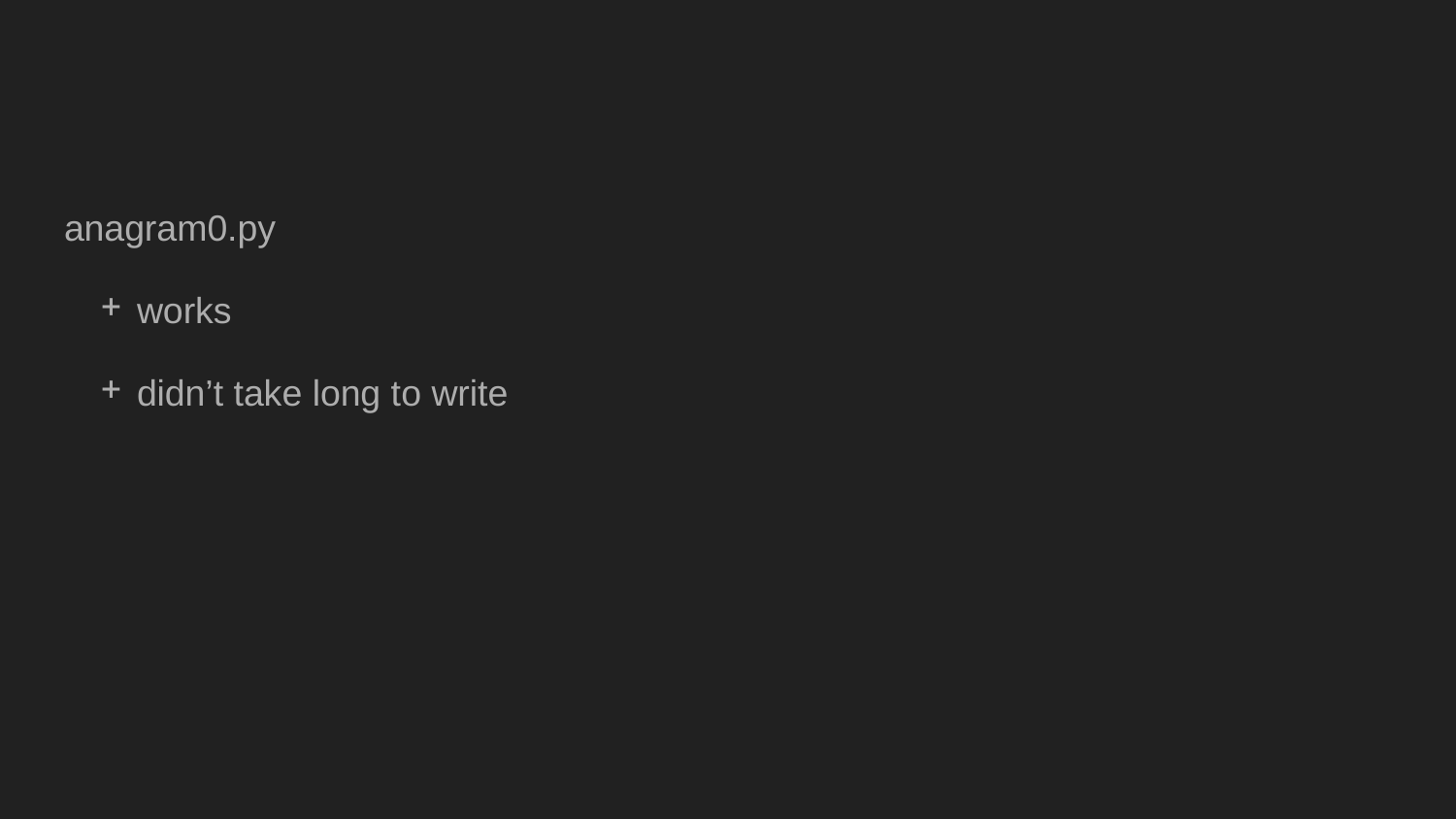

#
anagram0.py
works
didn’t take long to write